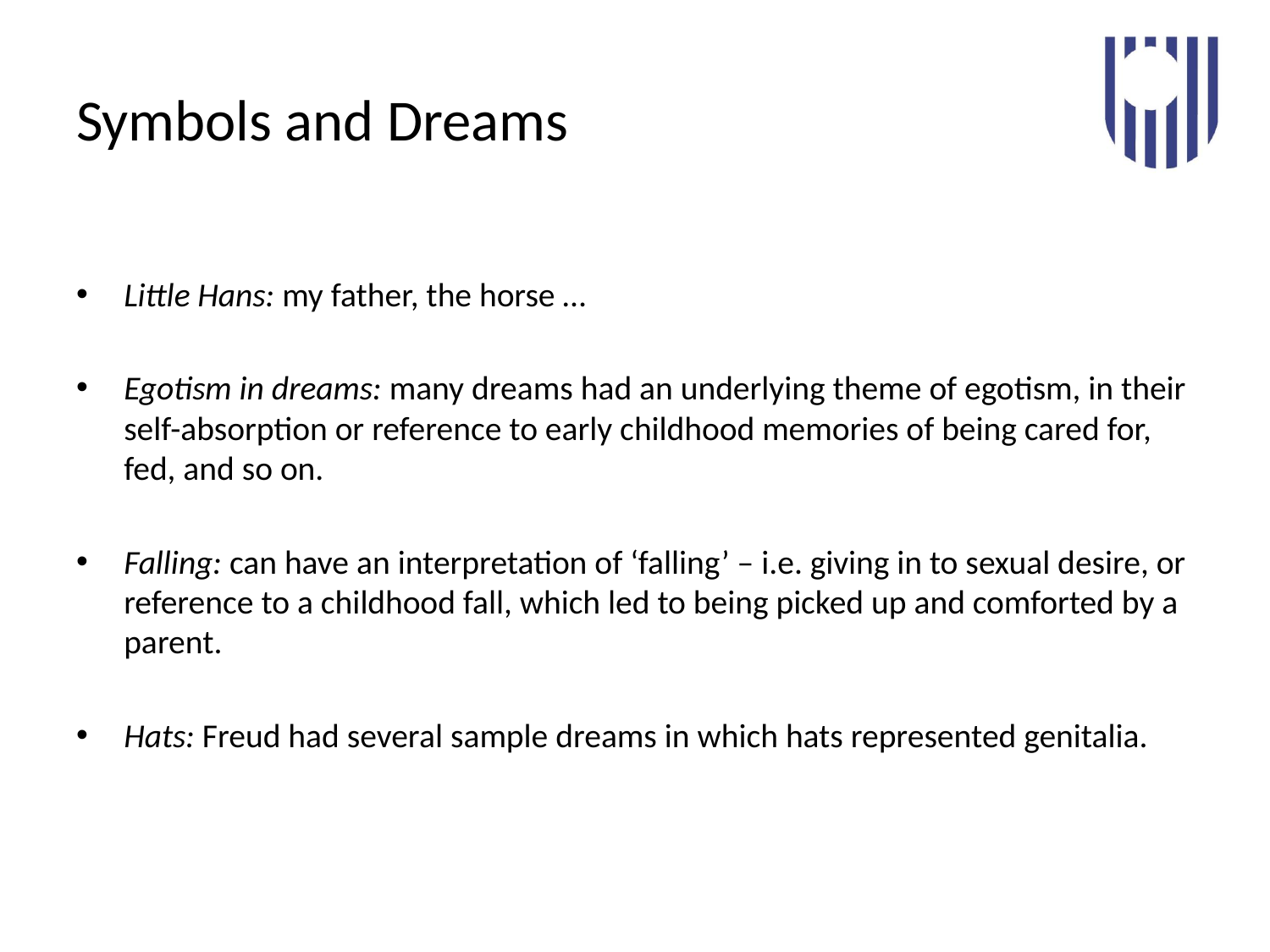

# Symbols and Dreams

Little Hans: my father, the horse …

Egotism in dreams: many dreams had an underlying theme of egotism, in their self-absorption or reference to early childhood memories of being cared for, fed, and so on.

Falling: can have an interpretation of ‘falling’ – i.e. giving in to sexual desire, or reference to a childhood fall, which led to being picked up and comforted by a parent.

Hats: Freud had several sample dreams in which hats represented genitalia.